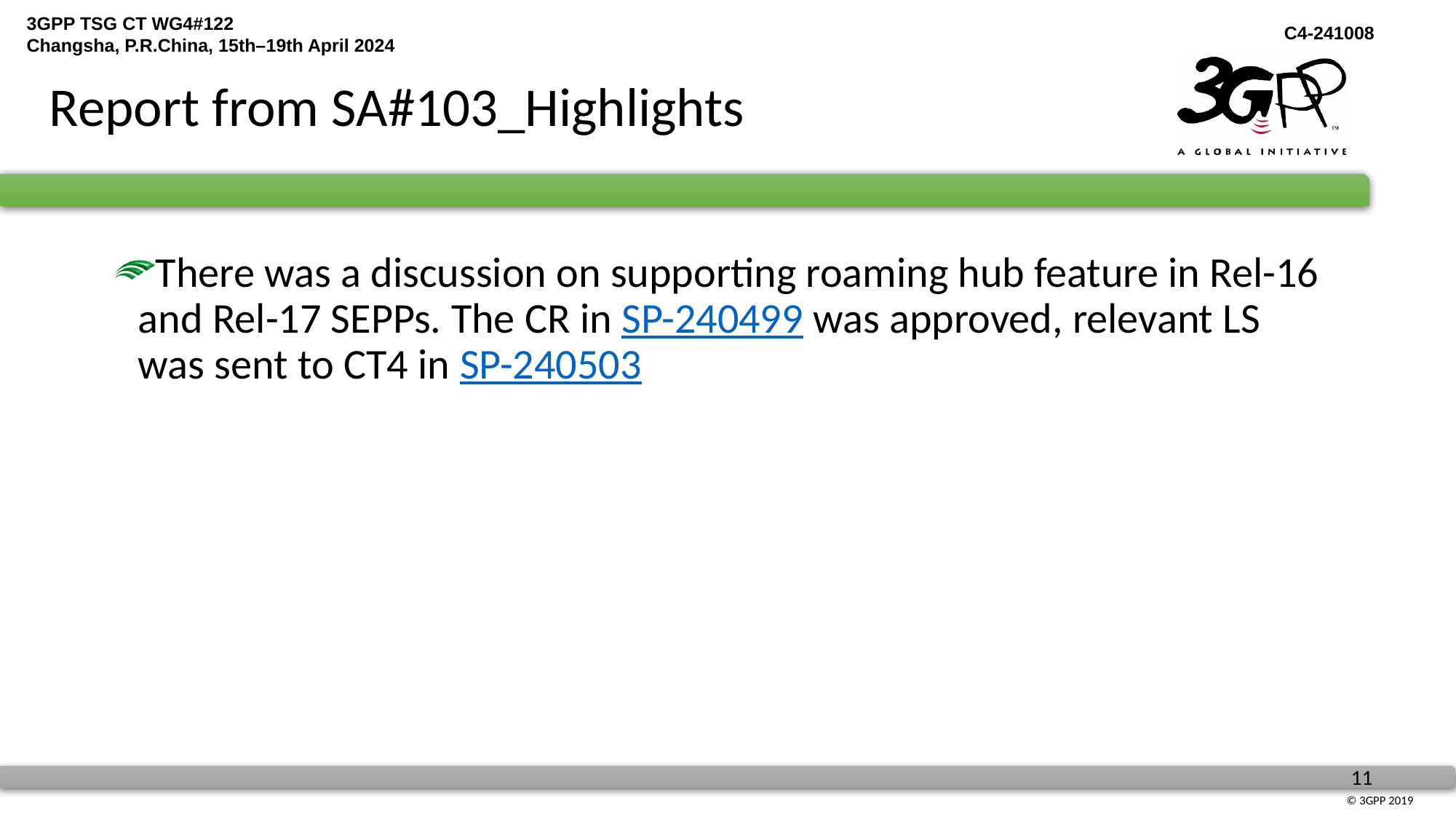

# Report from SA#103_Highlights
There was a discussion on supporting roaming hub feature in Rel-16 and Rel-17 SEPPs. The CR in SP-240499 was approved, relevant LS was sent to CT4 in SP-240503